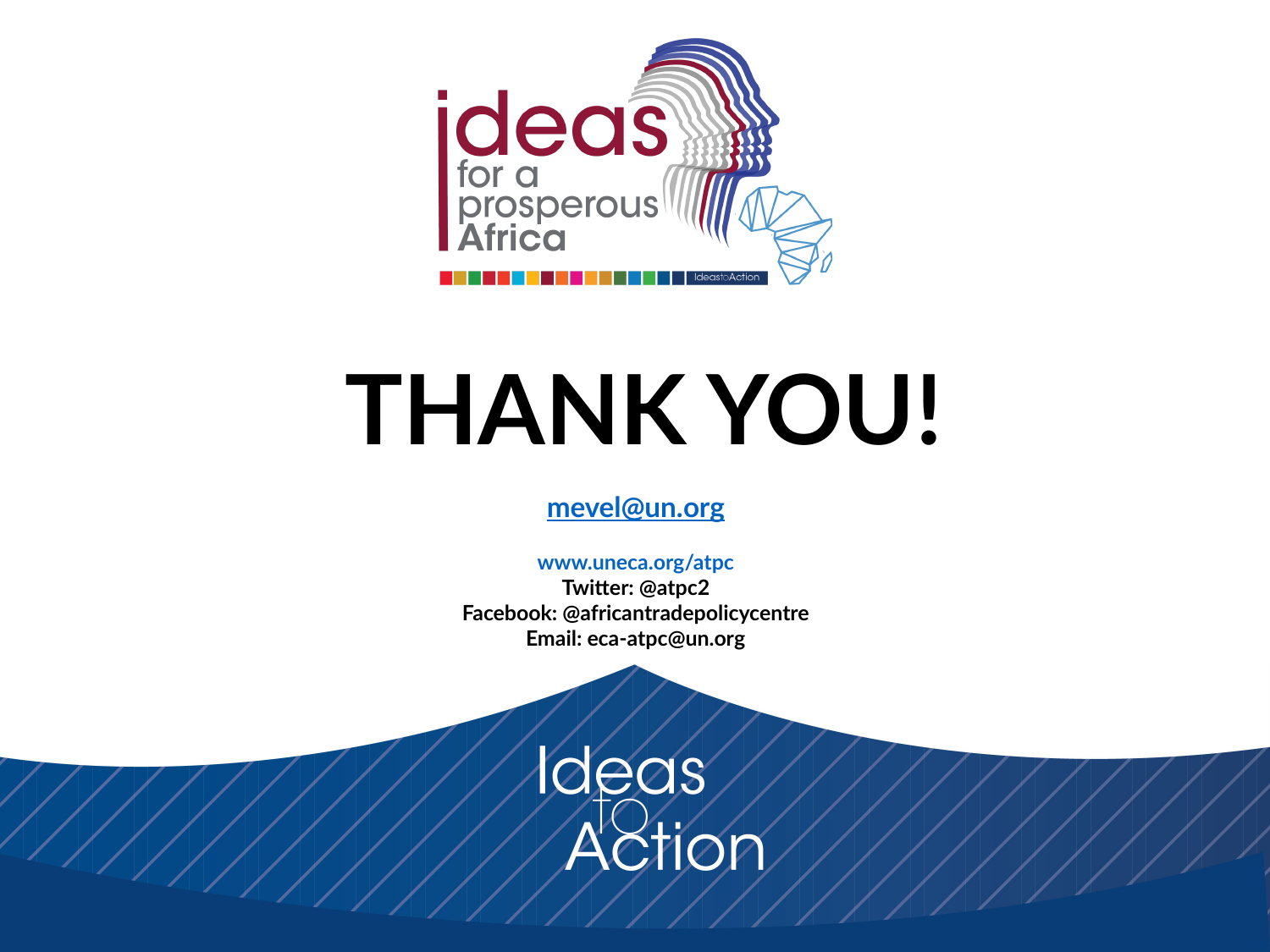

THANK YOU!

mevel@un.org

www.uneca.org/atpc
Twitter: @atpc2
Facebook: @africantradepolicycentre
Email: eca-atpc@un.org